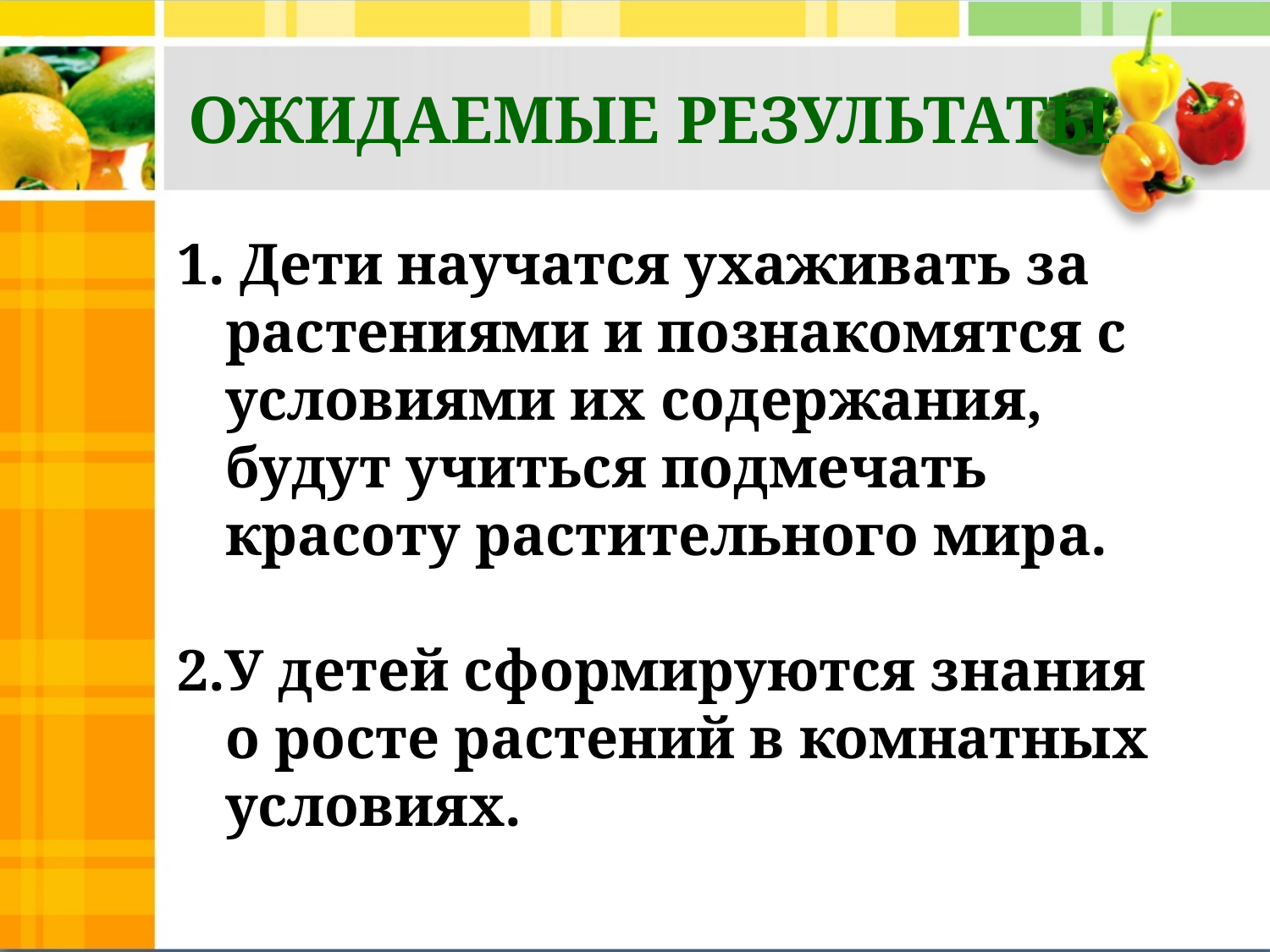

# ОЖИДАЕМЫЕ РЕЗУЛЬТАТЫ
1. Дети научатся ухаживать за растениями и познакомятся с условиями их содержания, будут учиться подмечать красоту растительного мира.

2.У детей сформируются знания о росте растений в комнатных условиях.